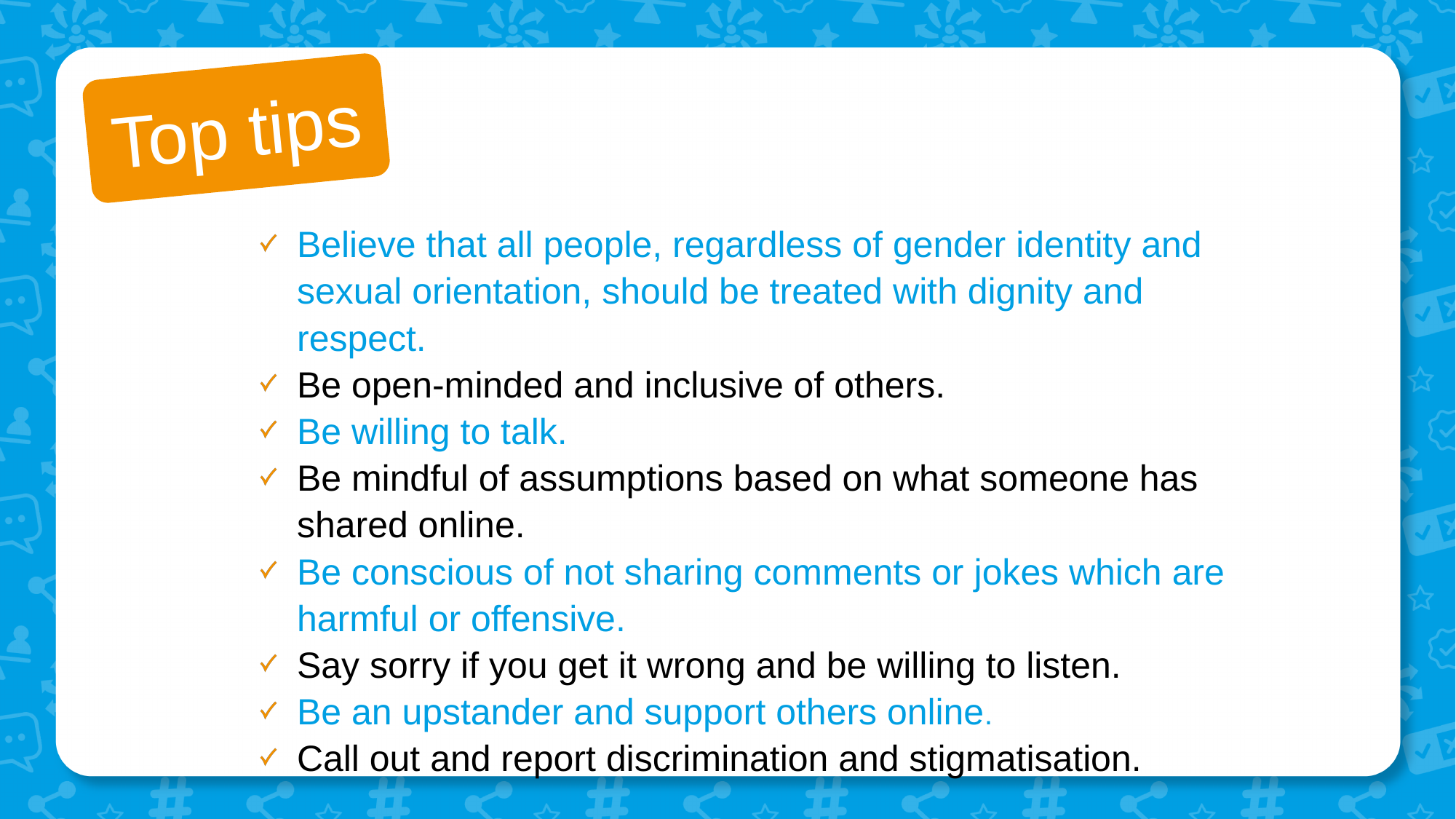

Top tips
Believe that all people, regardless of gender identity and sexual orientation, should be treated with dignity and respect.
Be open-minded and inclusive of others.
Be willing to talk.
Be mindful of assumptions based on what someone has shared online.
Be conscious of not sharing comments or jokes which are harmful or offensive.
Say sorry if you get it wrong and be willing to listen.
Be an upstander and support others online.
Call out and report discrimination and stigmatisation.